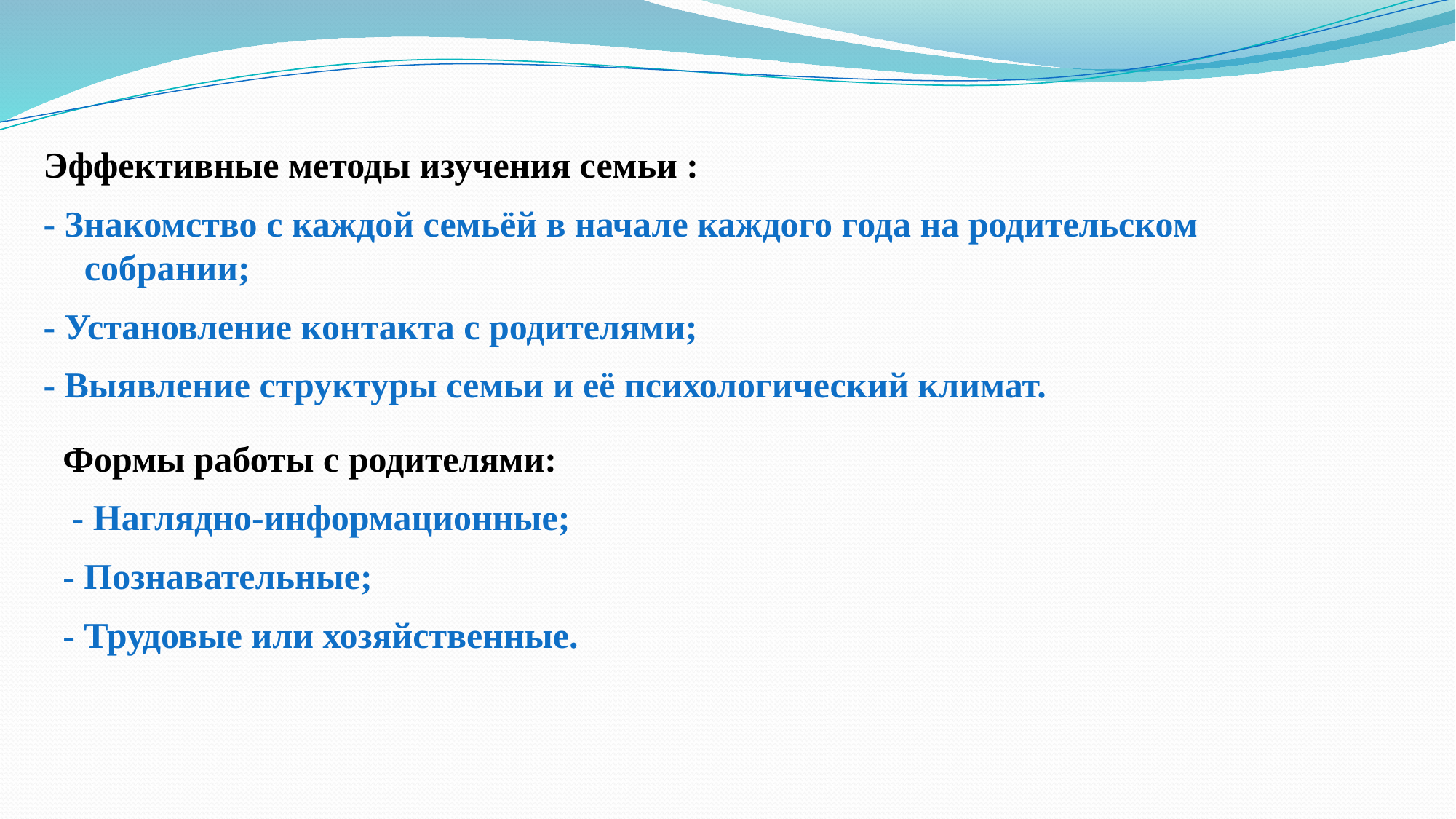

Эффективные методы изучения семьи :
- Знакомство с каждой семьёй в начале каждого года на родительском собрании;
- Установление контакта с родителями;
- Выявление структуры семьи и её психологический климат.

Формы работы с родителями:
 - Наглядно-информационные;
- Познавательные;
- Трудовые или хозяйственные.